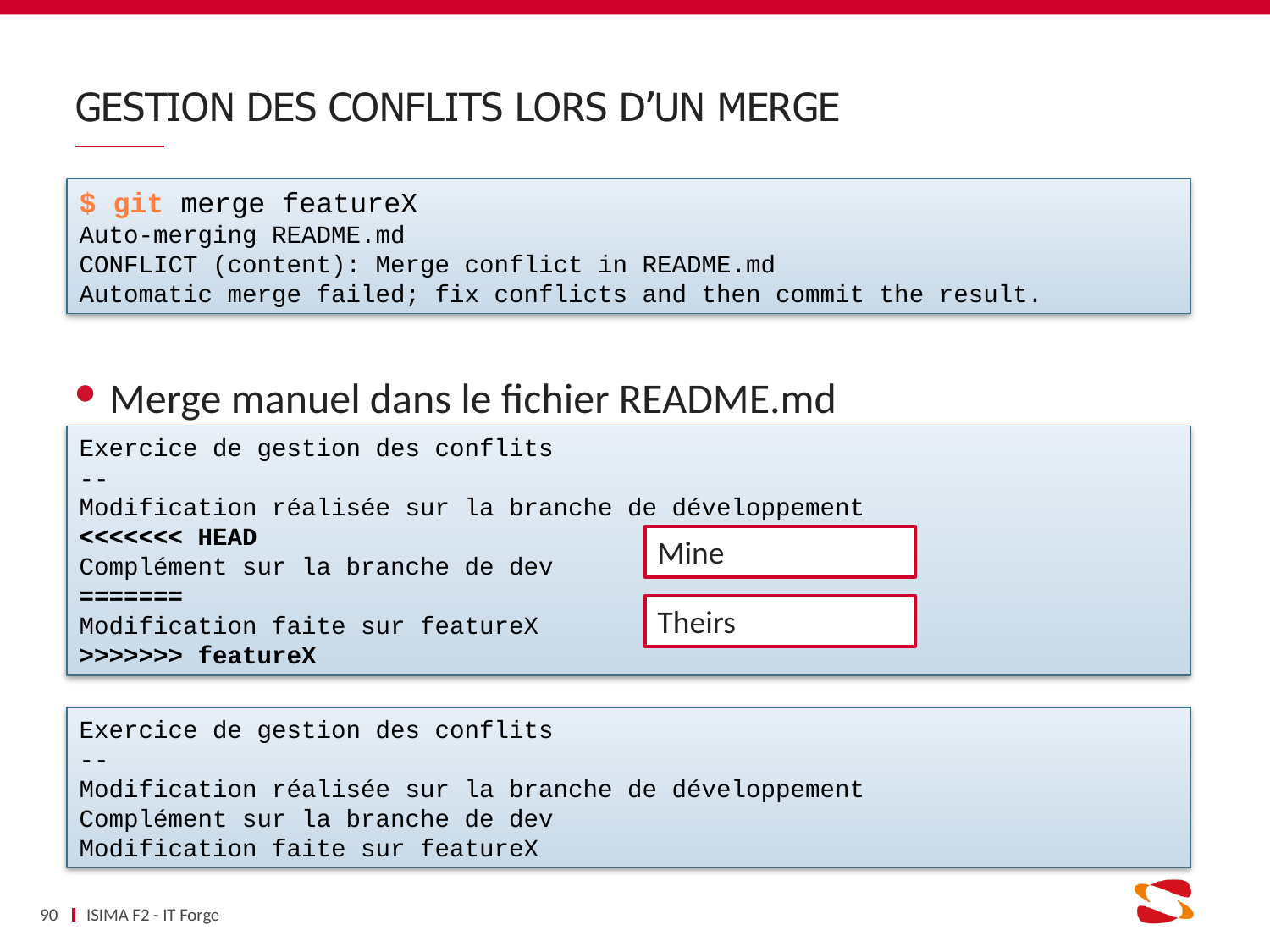

# Gestion des conflits lors d’un MERGE

$ git merge featureX
Auto-merging README.md
CONFLICT (content): Merge conflict in README.md
Automatic merge failed; fix conflicts and then commit the result.

Merge manuel dans le fichier README.md

Exercice de gestion des conflits
--
Modification réalisée sur la branche de développement
<<<<<<< HEAD
Complément sur la branche de dev
=======
Modification faite sur featureX
>>>>>>> featureX
Mine
Theirs
Exercice de gestion des conflits
--
Modification réalisée sur la branche de développement
Complément sur la branche de dev
Modification faite sur featureX
90
ISIMA F2 - IT Forge